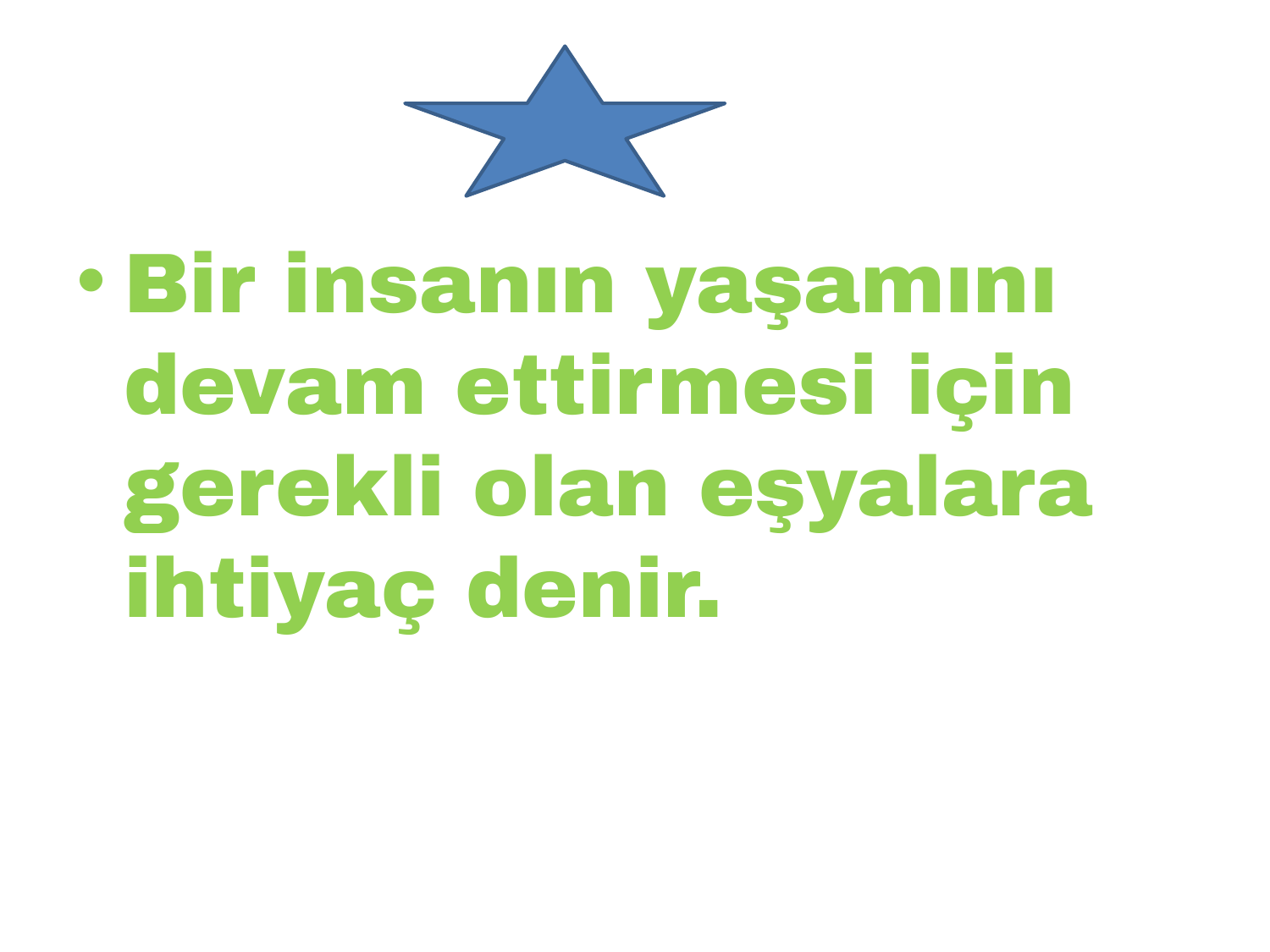

#

Bir insanın yaşamını devam ettirmesi için gerekli olan eşyalara ihtiyaç denir.